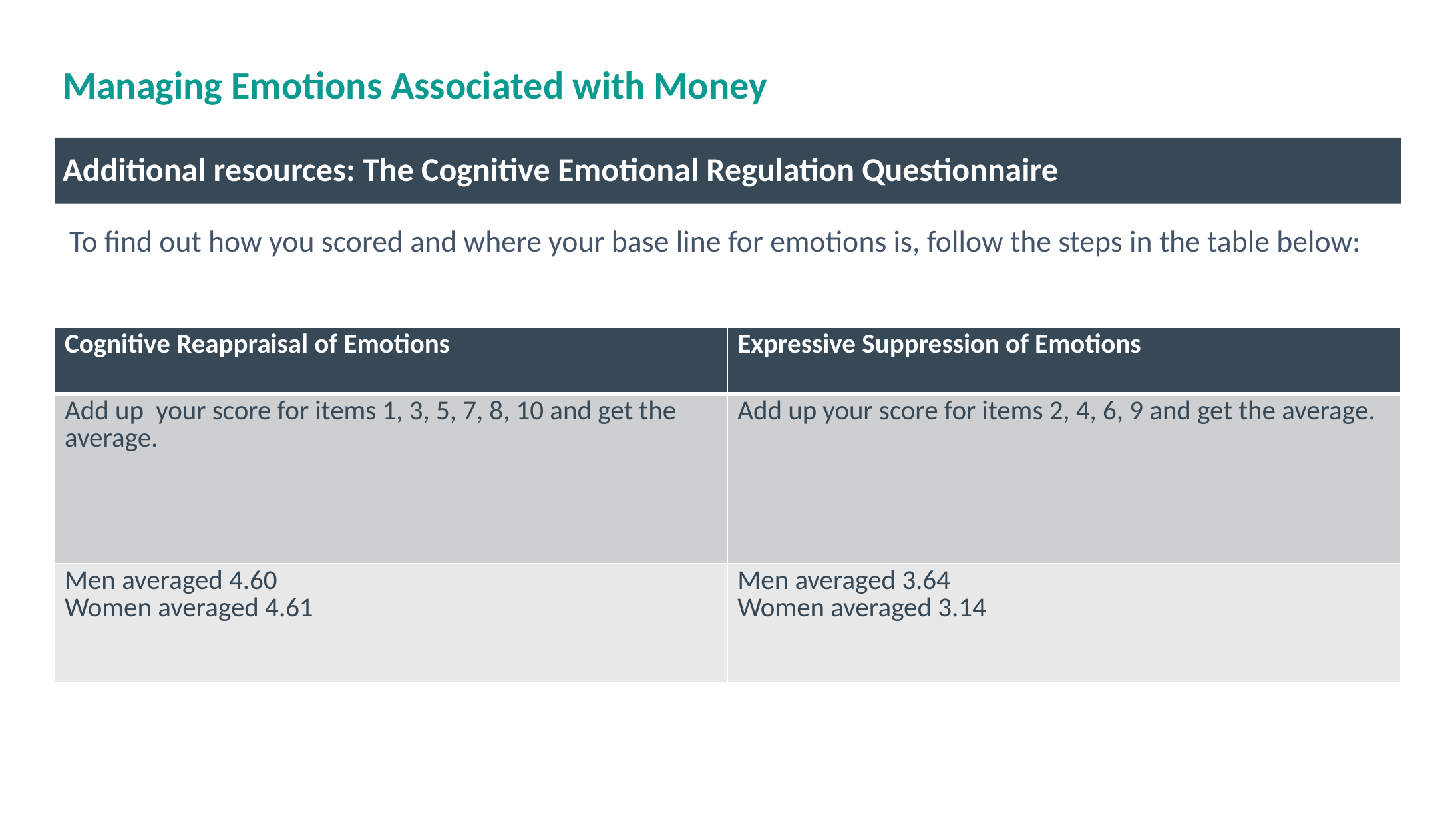

# Managing Emotions Associated with Money
Additional resources: The Cognitive Emotional Regulation Questionnaire
 To find out how you scored and where your base line for emotions is, follow the steps in the table below:

| Cognitive Reappraisal of Emotions | Expressive Suppression of Emotions |
| --- | --- |
| Add up your score for items 1, 3, 5, 7, 8, 10 and get the average. | Add up your score for items 2, 4, 6, 9 and get the average. |
| Men averaged 4.60 Women averaged 4.61 | Men averaged 3.64 Women averaged 3.14 |